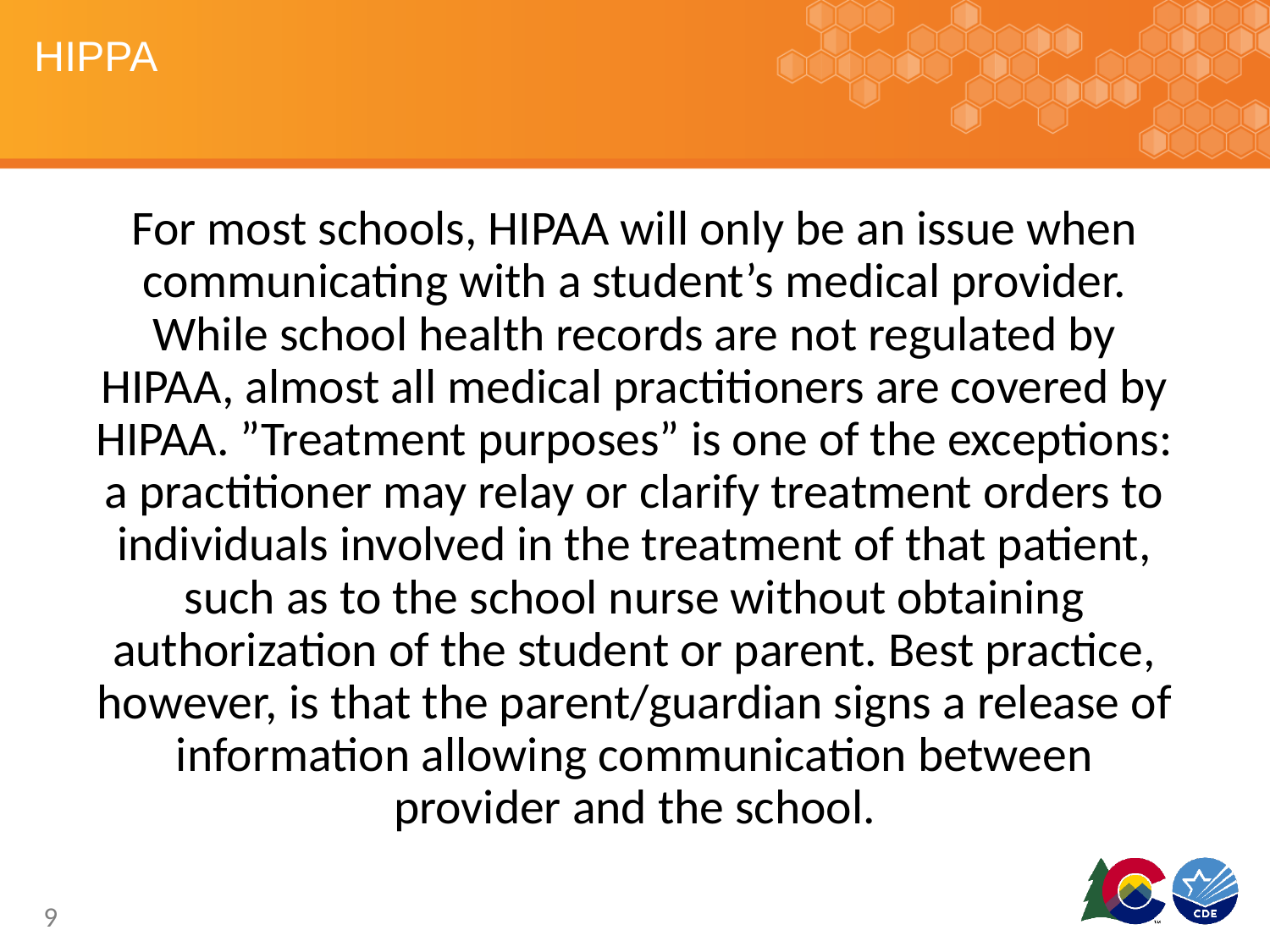

# HIPPA
For most schools, HIPAA will only be an issue when communicating with a student’s medical provider. While school health records are not regulated by HIPAA, almost all medical practitioners are covered by HIPAA. ”Treatment purposes” is one of the exceptions: a practitioner may relay or clarify treatment orders to individuals involved in the treatment of that patient, such as to the school nurse without obtaining authorization of the student or parent. Best practice, however, is that the parent/guardian signs a release of information allowing communication between provider and the school.

9